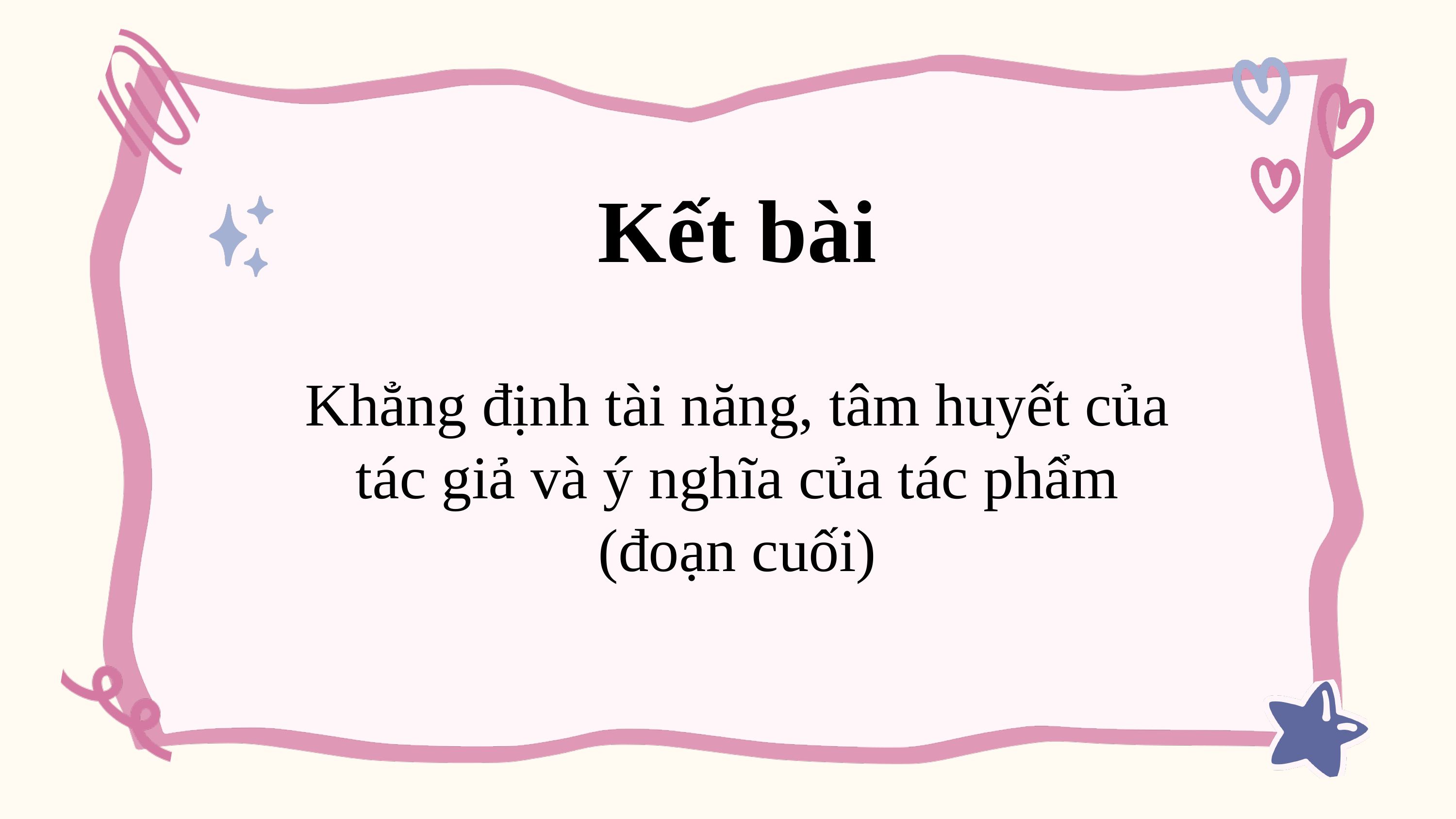

Kết bài

Khẳng định tài năng, tâm huyết của tác giả và ý nghĩa của tác phẩm (đoạn cuối)